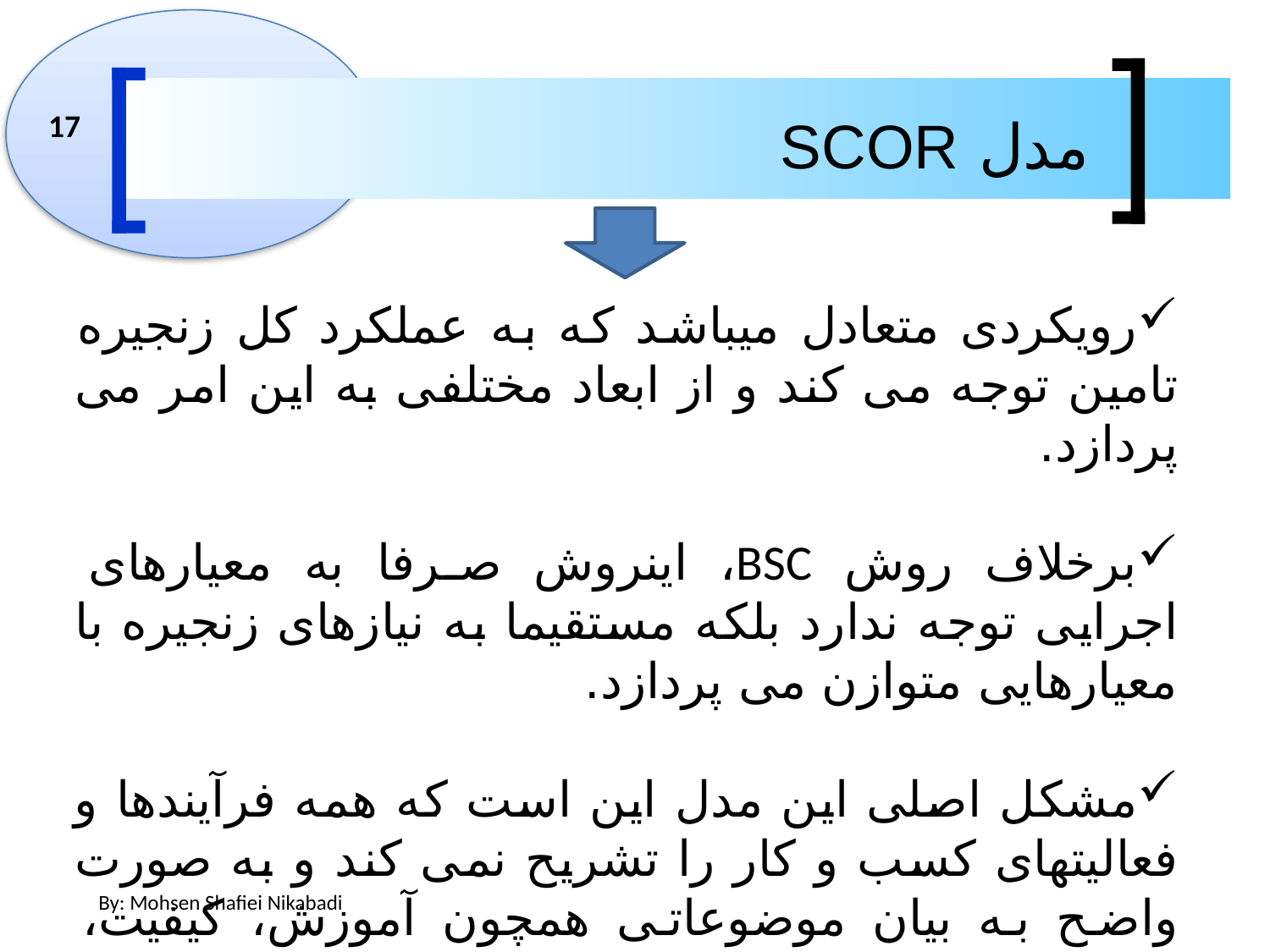

17
مدل SCOR

رویکردی متعادل میباشد که به عملکرد کل زنجیره تامین توجه می کند و از ابعاد مختلفی به این امر می پردازد.

برخلاف روش BSC، اینروش صرفا به معیارهای اجرایی توجه ندارد بلکه مستقیما به نیازهای زنجیره با معیارهایی متوازن می پردازد.

مشکل اصلی این مدل این است که همه فرآیندها و فعالیتهای کسب و کار را تشریح نمی کند و به صورت واضح به بیان موضوعاتی همچون آموزش، کیفیت، فناوری اطلاعات و مدیریت امور اداری نمی پردازد.
By: Mohsen Shafiei Nikabadi